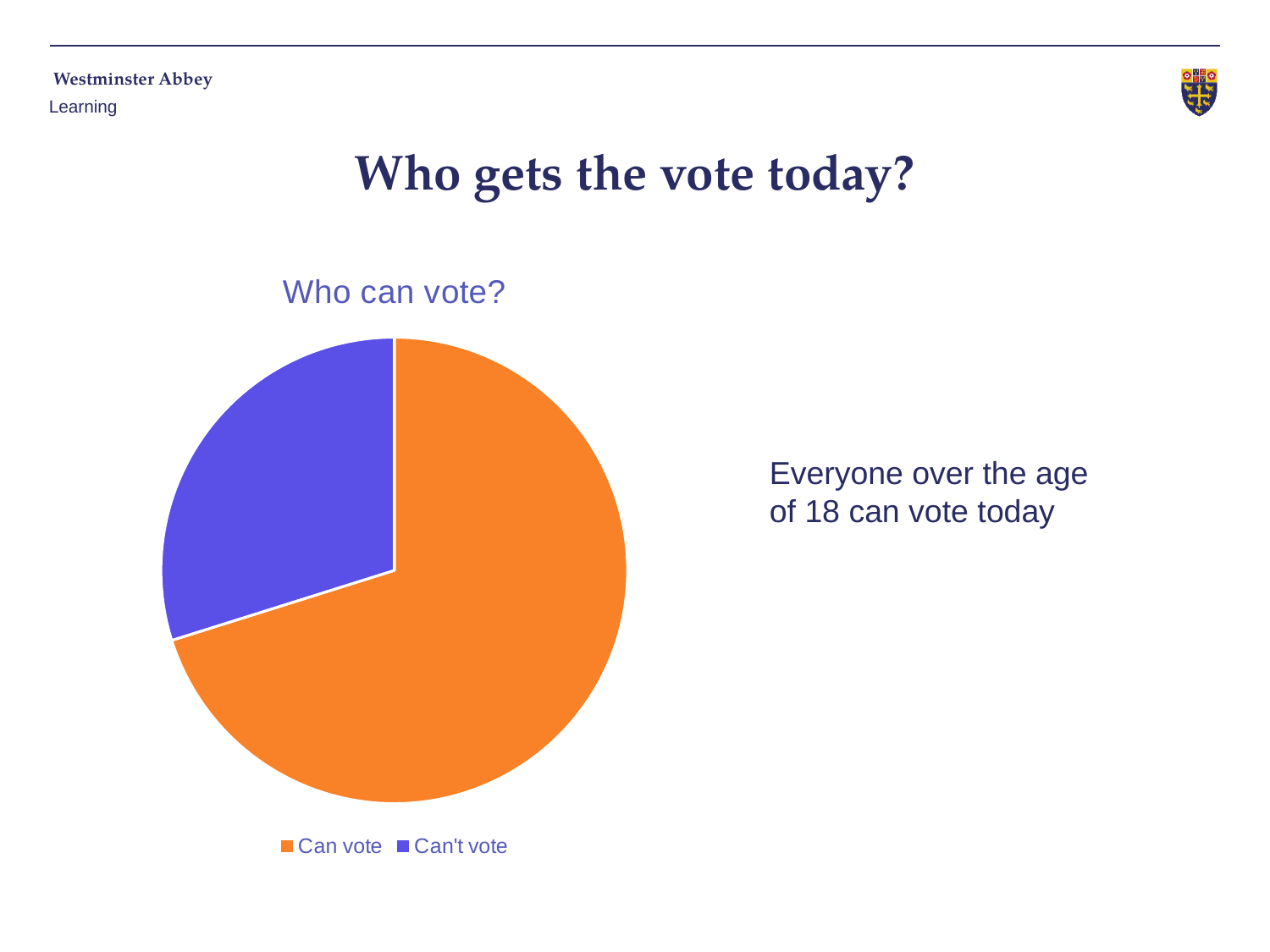

Learning
Who gets the vote today?

### Chart:

| Category | Who can vote? |
|---|---|
| Can vote | 47.0 |
| Can't vote | 20.0 |
Everyone over the age of 18 can vote today